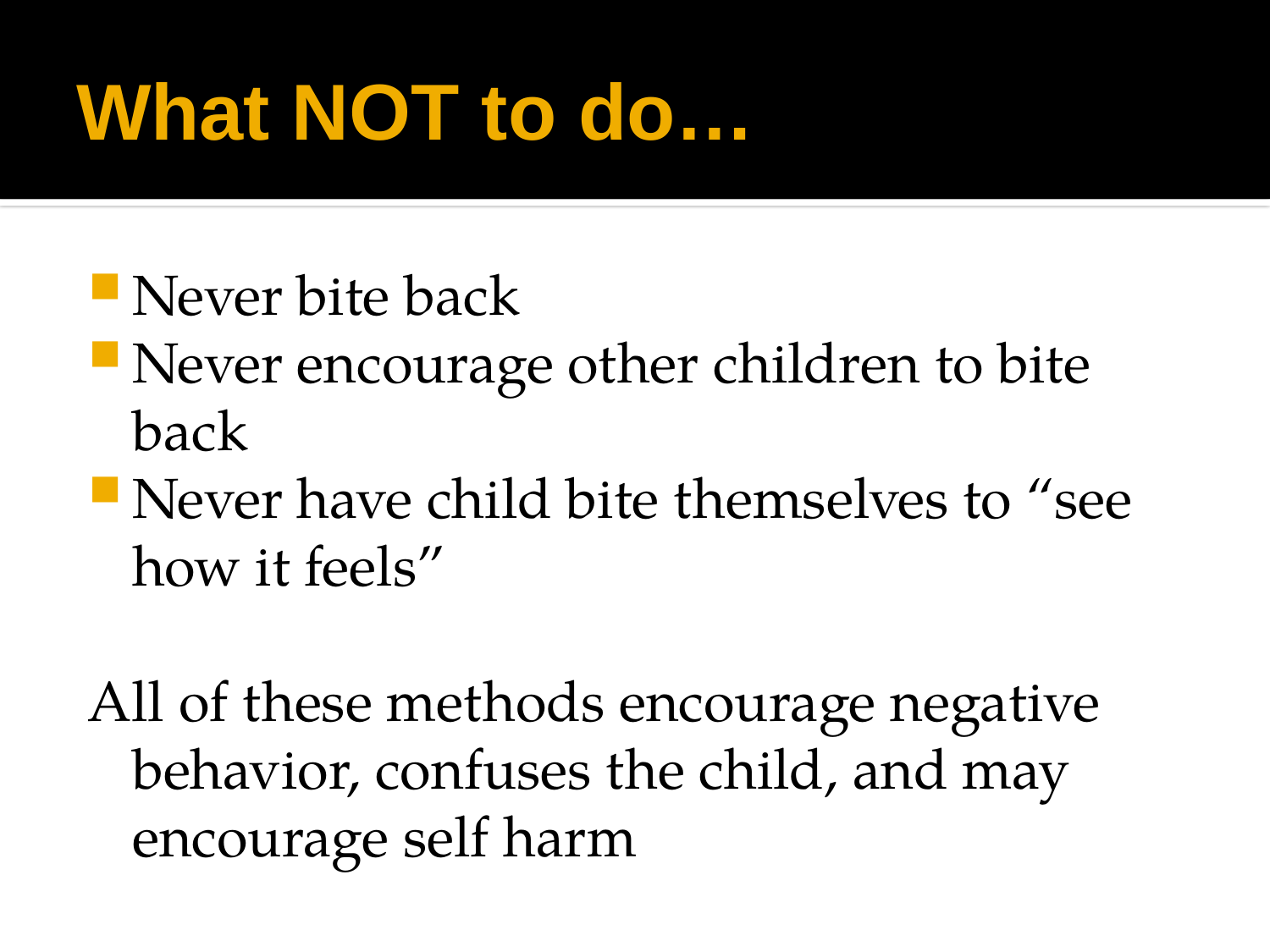

# What NOT to do…
Never bite back
Never encourage other children to bite back
Never have child bite themselves to “see how it feels”

All of these methods encourage negative behavior, confuses the child, and may encourage self harm